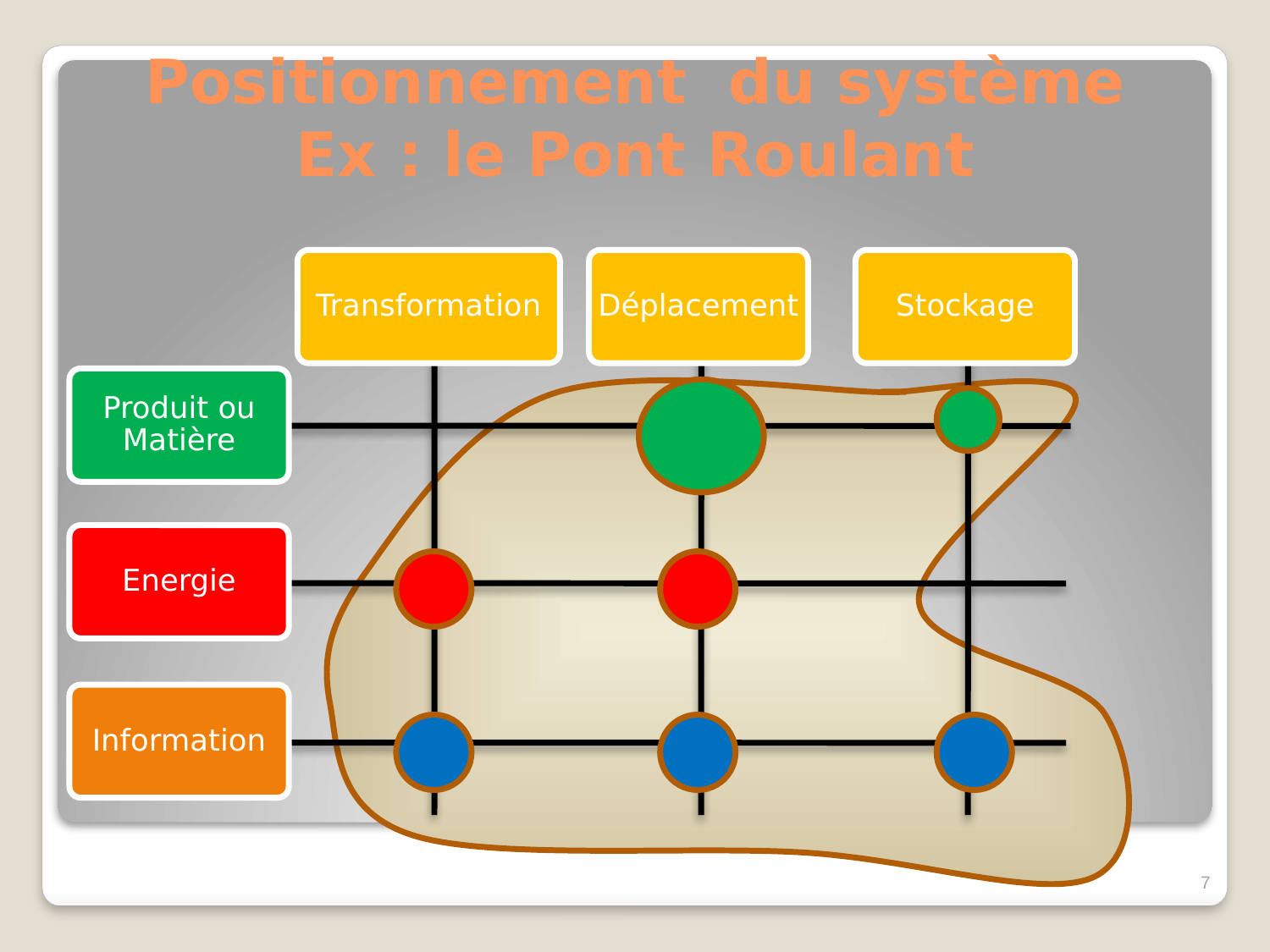

# Positionnement  du système Ex : le Pont Roulant

Transformation

Déplacement

Stockage

Produit ou Matière

Energie

Information

7